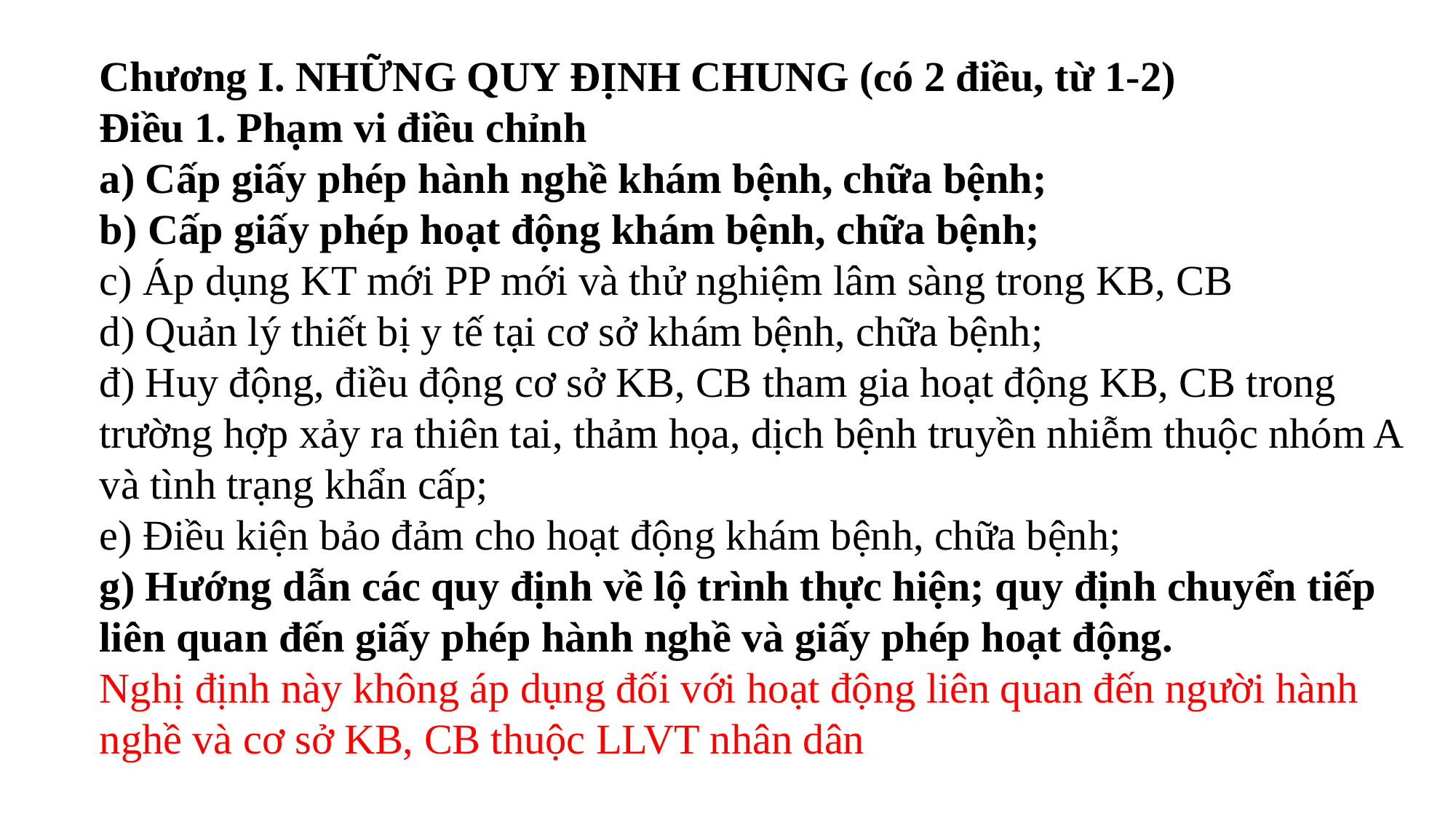

Chương I. NHỮNG QUY ĐỊNH CHUNG (có 2 điều, từ 1-2)
Điều 1. Phạm vi điều chỉnh
a) Cấp giấy phép hành nghề khám bệnh, chữa bệnh;
b) Cấp giấy phép hoạt động khám bệnh, chữa bệnh;
c) Áp dụng KT mới PP mới và thử nghiệm lâm sàng trong KB, CB
d) Quản lý thiết bị y tế tại cơ sở khám bệnh, chữa bệnh;
đ) Huy động, điều động cơ sở KB, CB tham gia hoạt động KB, CB trong trường hợp xảy ra thiên tai, thảm họa, dịch bệnh truyền nhiễm thuộc nhóm A và tình trạng khẩn cấp;
e) Điều kiện bảo đảm cho hoạt động khám bệnh, chữa bệnh;
g) Hướng dẫn các quy định về lộ trình thực hiện; quy định chuyển tiếp liên quan đến giấy phép hành nghề và giấy phép hoạt động.
Nghị định này không áp dụng đối với hoạt động liên quan đến người hành nghề và cơ sở KB, CB thuộc LLVT nhân dân